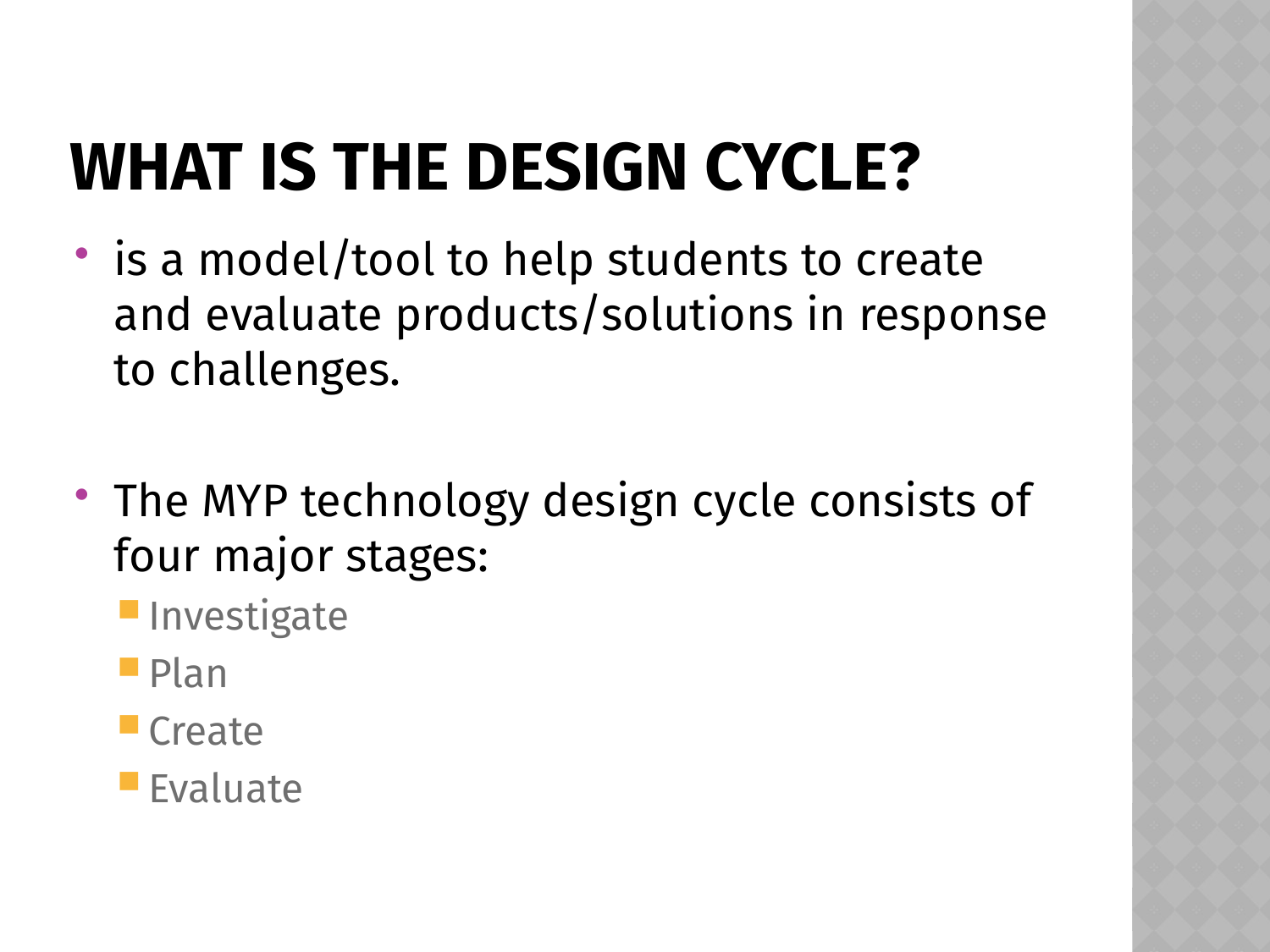

# What is the design cycle?
is a model/tool to help students to create and evaluate products/solutions in response to challenges.

The MYP technology design cycle consists of four major stages:
Investigate
Plan
Create
Evaluate